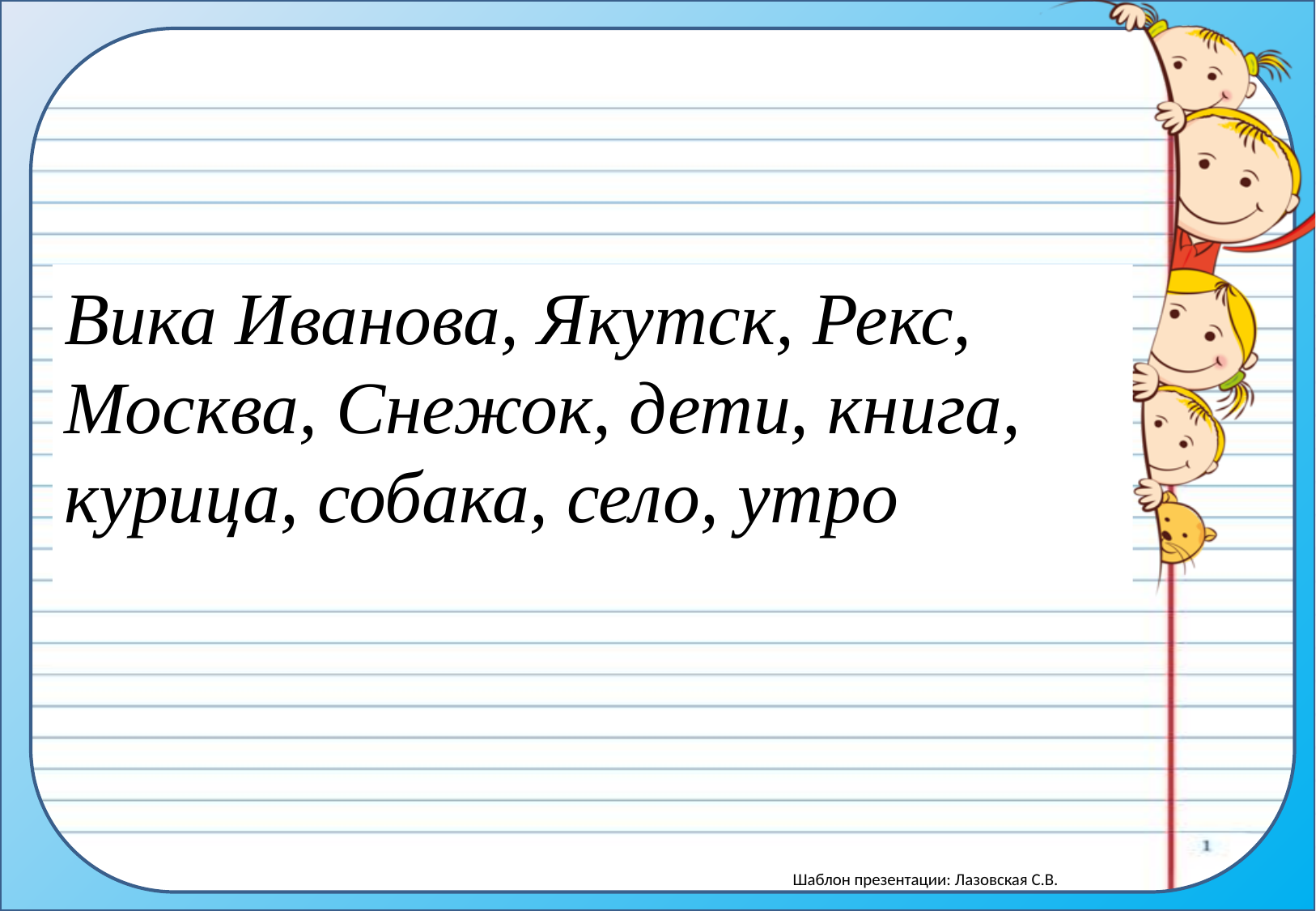

Вика Иванова, Якутск, Рекс, Москва, Снежок, дети, книга, курица, собака, село, утро